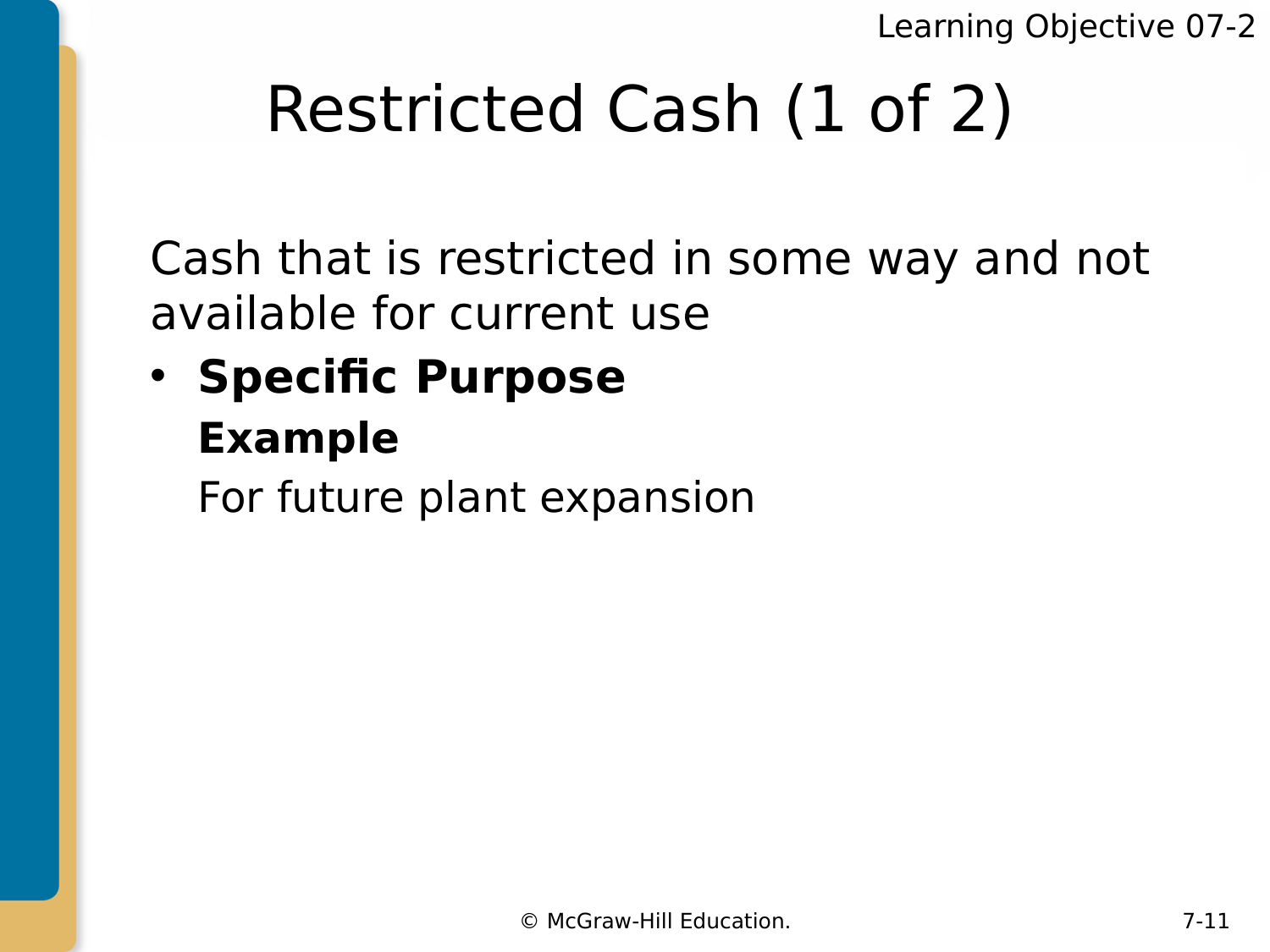

Learning Objective 07-2
# Restricted Cash (1 of 2)
Cash that is restricted in some way and not available for current use
Specific Purpose
Example
For future plant expansion